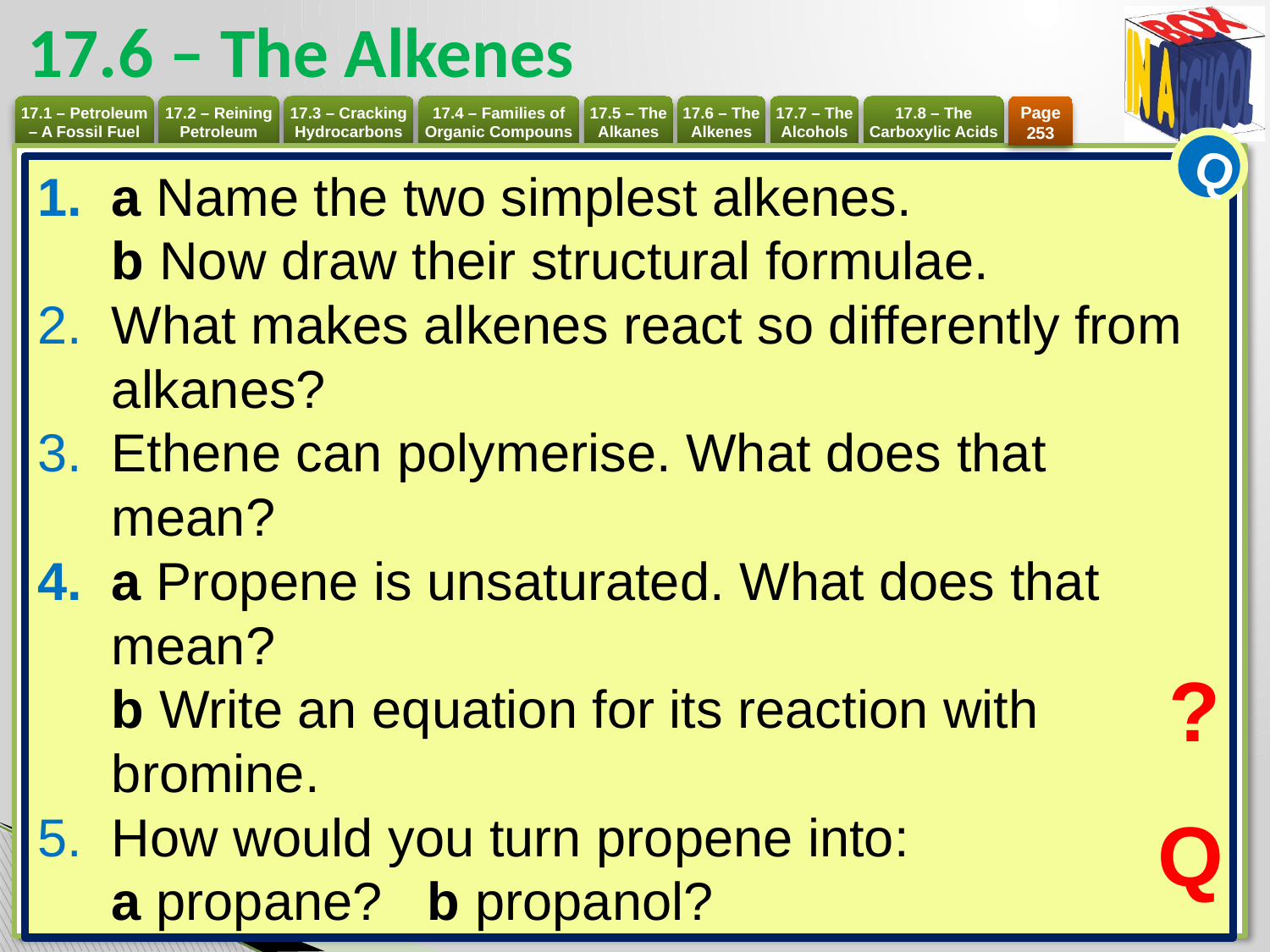

# 17.6 – The Alkenes
Page 253
Q
a Name the two simplest alkenes.
b Now draw their structural formulae.
What makes alkenes react so differently from alkanes?
Ethene can polymerise. What does that mean?
a Propene is unsaturated. What does that mean?
b Write an equation for its reaction with bromine.
How would you turn propene into:
a propane?   b propanol?
?
Q